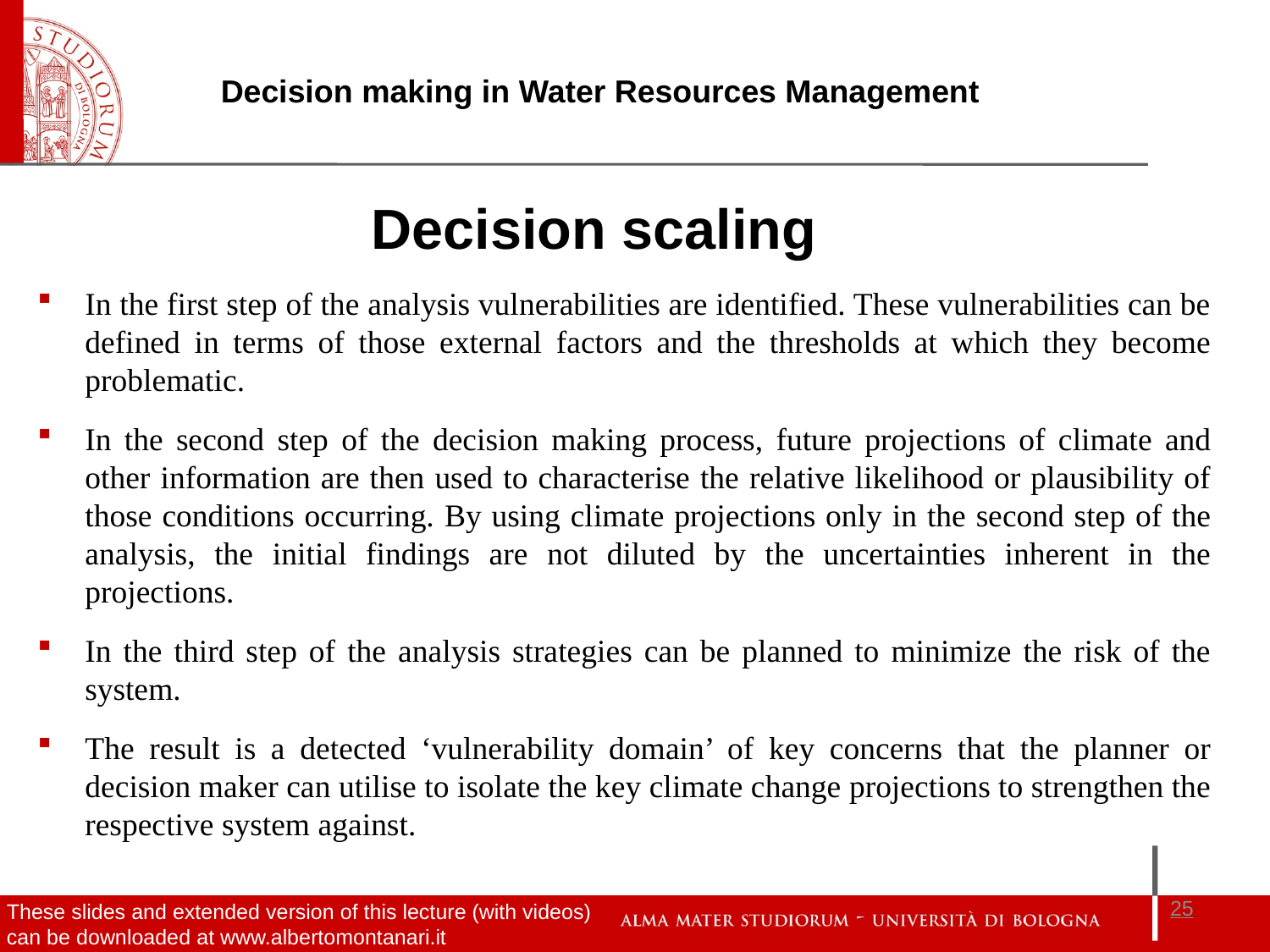

Decision scaling
In the first step of the analysis vulnerabilities are identified. These vulnerabilities can be defined in terms of those external factors and the thresholds at which they become problematic.
In the second step of the decision making process, future projections of climate and other information are then used to characterise the relative likelihood or plausibility of those conditions occurring. By using climate projections only in the second step of the analysis, the initial findings are not diluted by the uncertainties inherent in the projections.
In the third step of the analysis strategies can be planned to minimize the risk of the system.
The result is a detected ‘vulnerability domain’ of key concerns that the planner or decision maker can utilise to isolate the key climate change projections to strengthen the respective system against.
25